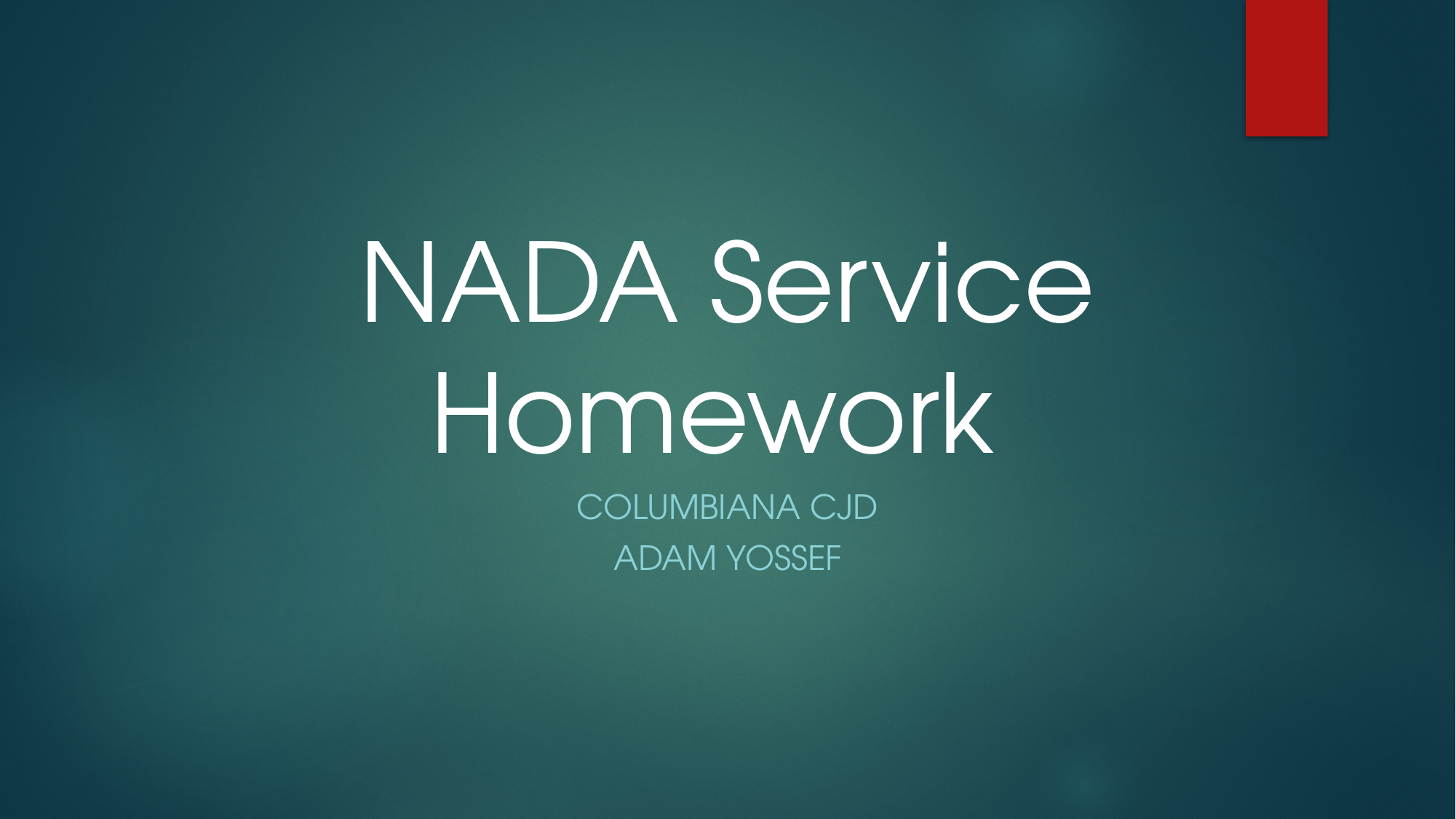

# NADA Service Homework
Columbiana CJD
Adam Yossef